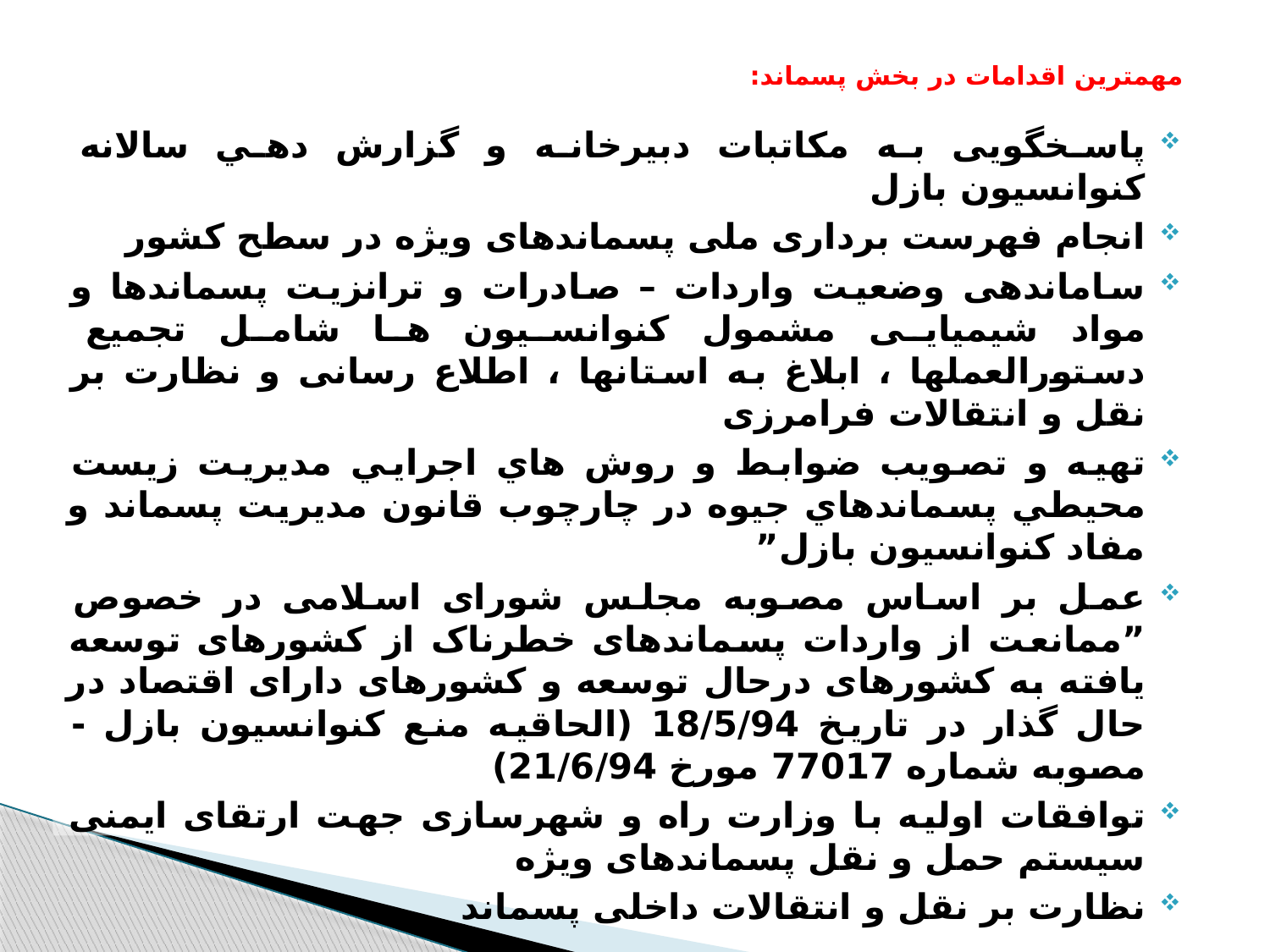

# مهمترین اقدامات در بخش پسماند:
پاسخگویی به مکاتبات دبیرخانه و گزارش دهي سالانه كنوانسيون بازل
انجام فهرست برداری ملی پسماندهای ویژه در سطح کشور
ساماندهی وضعیت واردات – صادرات و ترانزیت پسماندها و مواد شیمیایی مشمول کنوانسیون ها شامل تجمیع دستورالعملها ، ابلاغ به استانها ، اطلاع رسانی و نظارت بر نقل و انتقالات فرامرزی
تهیه و تصویب ضوابط و روش هاي اجرایي مدیریت زیست محیطي پسماندهاي جیوه در چارچوب قانون مدیریت پسماند و مفاد كنوانسیون بازل”
عمل بر اساس مصوبه مجلس شورای اسلامی در خصوص ”ممانعت از واردات پسماندهای خطرناک از کشورهای توسعه یافته به کشورهای درحال توسعه و کشورهای دارای اقتصاد در حال گذار در تاریخ 18/5/94 (الحاقیه منع کنوانسیون بازل - مصوبه شماره 77017 مورخ 21/6/94)
توافقات اولیه با وزارت راه و شهرسازی جهت ارتقای ایمنی سیستم حمل و نقل پسماندهای ویژه
نظارت بر نقل و انتقالات داخلی پسماند